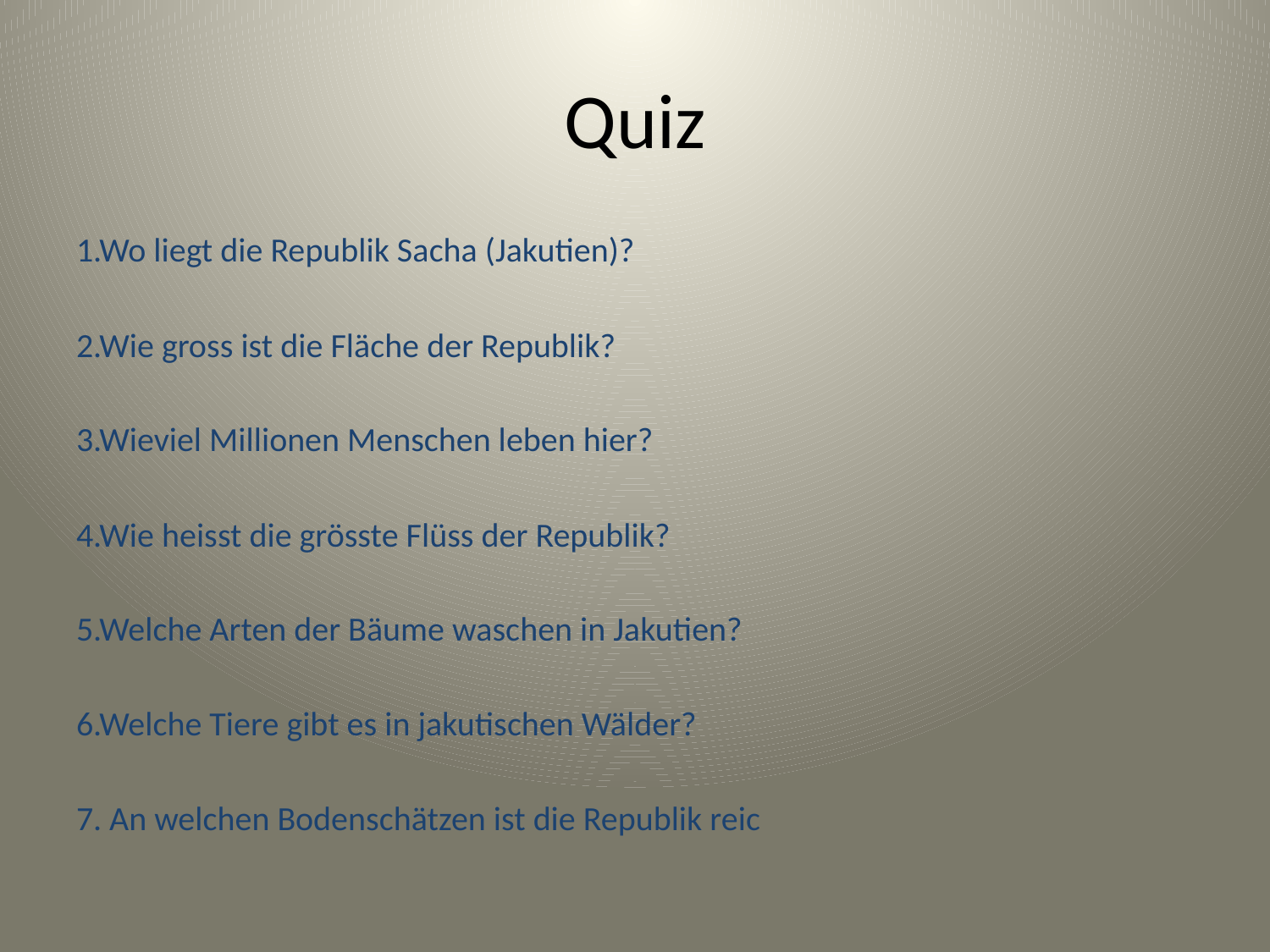

# Quiz
1.Wo liegt die Republik Sacha (Jakutien)?

2.Wie gross ist die Fläche der Republik?

3.Wieviel Millionen Menschen leben hier?

4.Wie heisst die grösste Flüss der Republik?

5.Welche Arten der Bäume waschen in Jakutien?

6.Welche Tiere gibt es in jakutischen Wälder?

7. An welchen Bodenschätzen ist die Republik reic